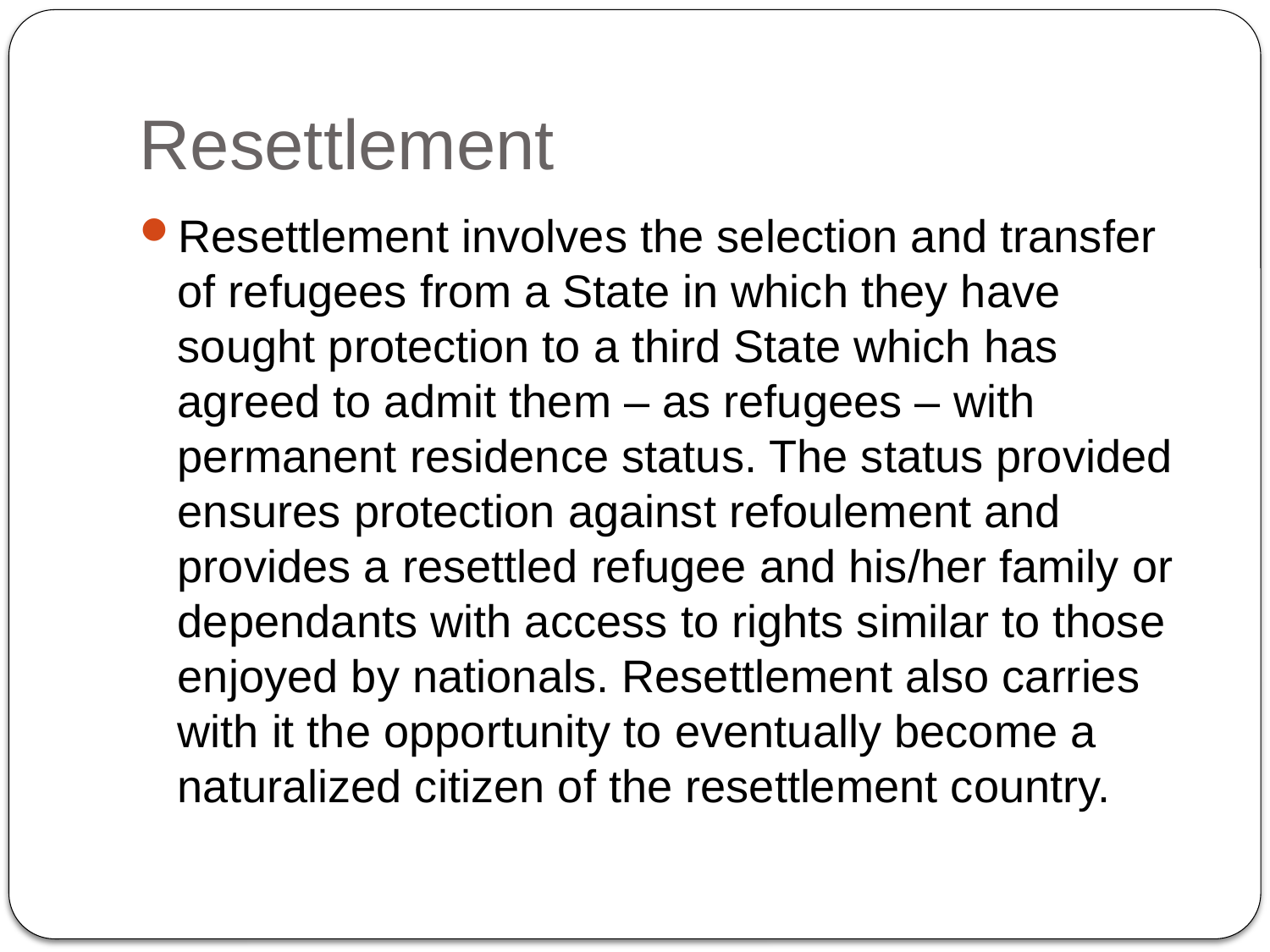

# Resettlement
Resettlement involves the selection and transfer of refugees from a State in which they have sought protection to a third State which has agreed to admit them – as refugees – with permanent residence status. The status provided ensures protection against refoulement and provides a resettled refugee and his/her family or dependants with access to rights similar to those enjoyed by nationals. Resettlement also carries with it the opportunity to eventually become a naturalized citizen of the resettlement country.